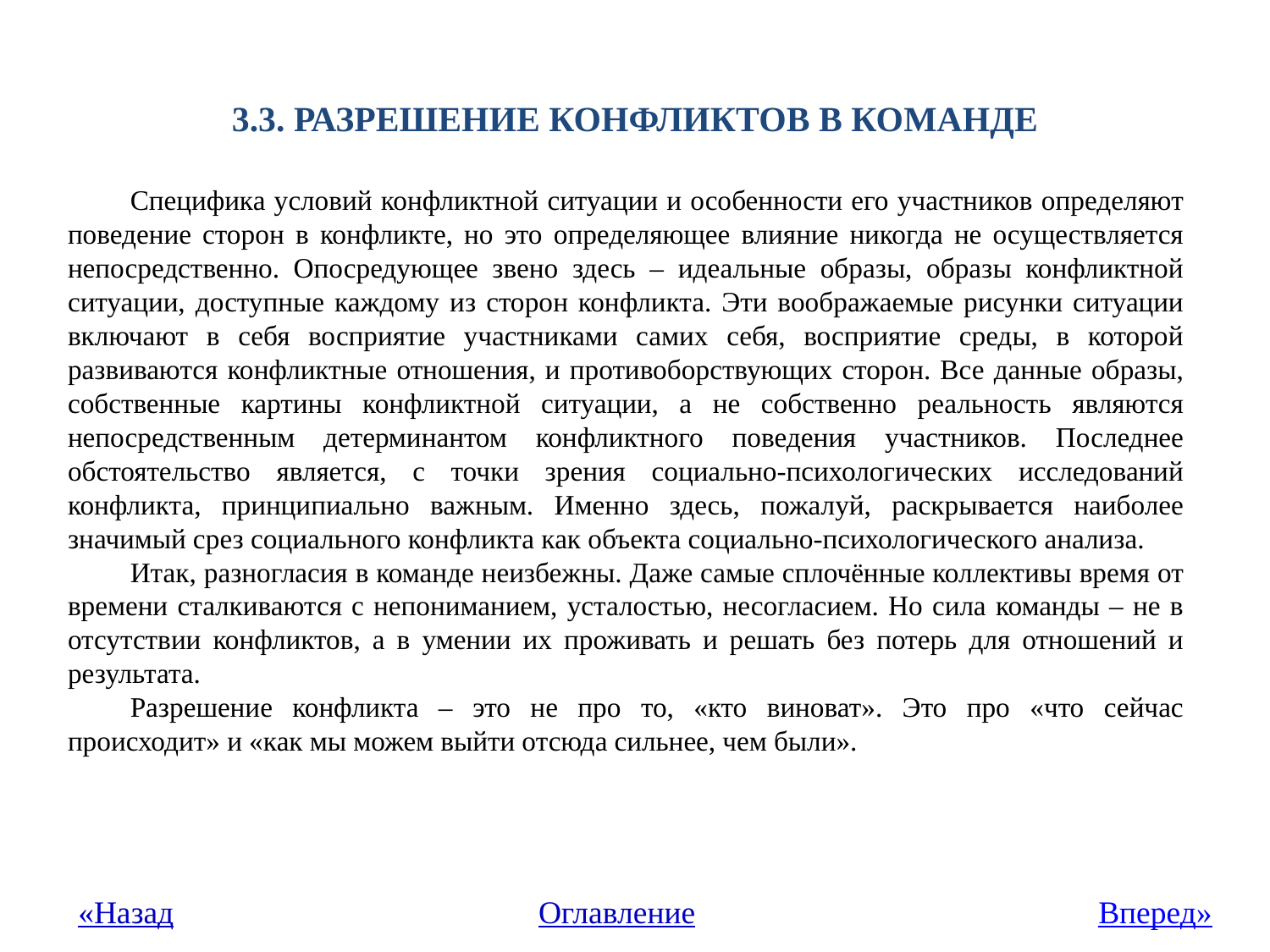

# 3.3. РАЗРЕШЕНИЕ КОНФЛИКТОВ В КОМАНДЕ
Специфика условий конфликтной ситуации и особенности его участников определяют поведение сторон в конфликте, но это определяющее влияние никогда не осуществляется непосредственно. Опосредующее звено здесь – идеальные образы, образы конфликтной ситуации, доступные каждому из сторон конфликта. Эти воображаемые рисунки ситуации включают в себя восприятие участниками самих себя, восприятие среды, в которой развиваются конфликтные отношения, и противоборствующих сторон. Все данные образы, собственные картины конфликтной ситуации, а не собственно реальность являются непосредственным детерминантом конфликтного поведения участников. Последнее обстоятельство является, с точки зрения социально-психологических исследований конфликта, принципиально важным. Именно здесь, пожалуй, раскрывается наиболее значимый срез социального конфликта как объекта социально-психологического анализа.
Итак, разногласия в команде неизбежны. Даже самые сплочённые коллективы время от времени сталкиваются с непониманием, усталостью, несогласием. Но сила команды – не в отсутствии конфликтов, а в умении их проживать и решать без потерь для отношений и результата.
Разрешение конфликта – это не про то, «кто виноват». Это про «что сейчас происходит» и «как мы можем выйти отсюда сильнее, чем были».

«Назад
Оглавление
Вперед»